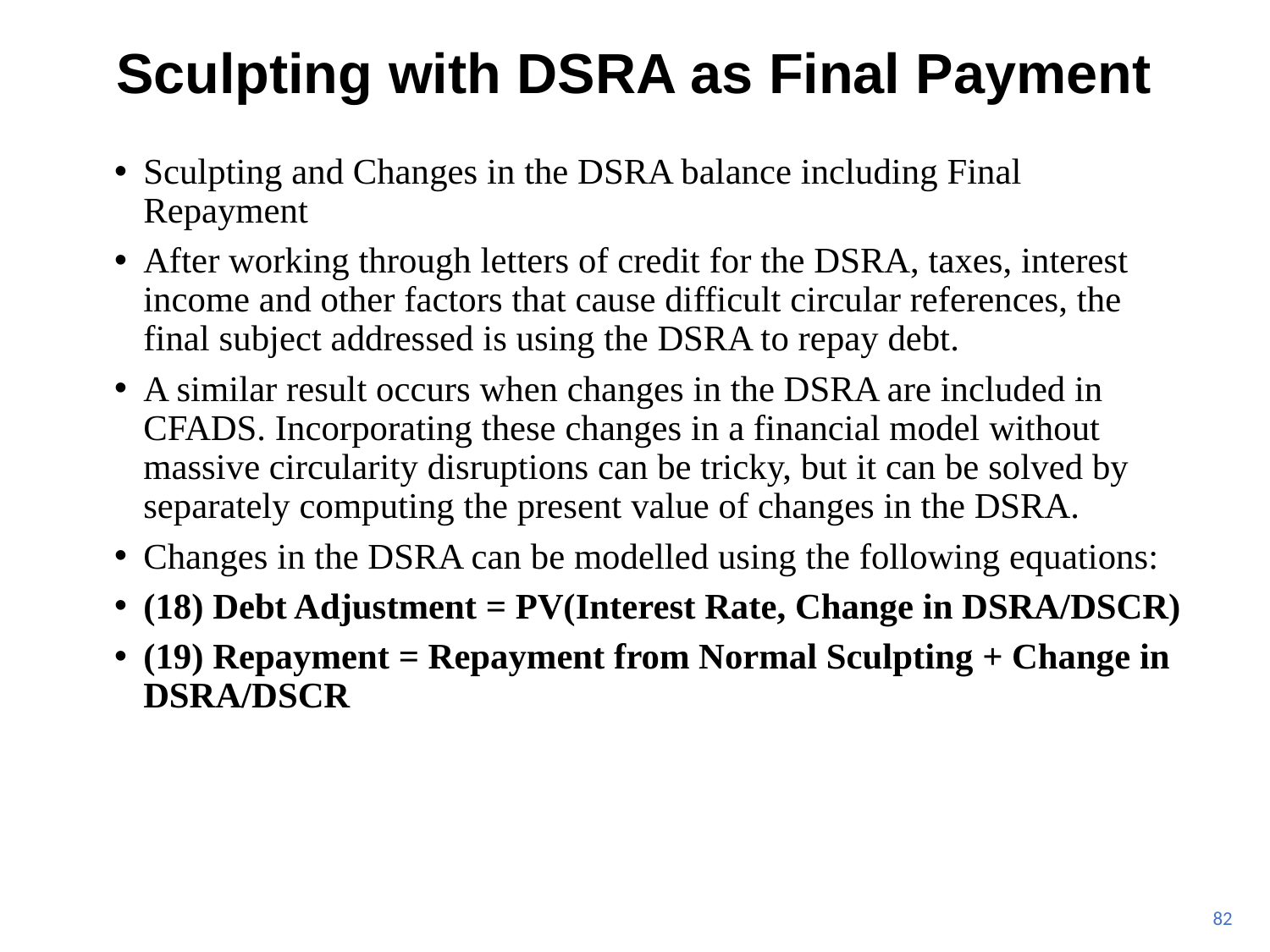

# Sculpting with DSRA as Final Payment
Sculpting and Changes in the DSRA balance including Final Repayment
After working through letters of credit for the DSRA, taxes, interest income and other factors that cause difficult circular references, the final subject addressed is using the DSRA to repay debt.
A similar result occurs when changes in the DSRA are included in CFADS. Incorporating these changes in a financial model without massive circularity disruptions can be tricky, but it can be solved by separately computing the present value of changes in the DSRA.
Changes in the DSRA can be modelled using the following equations:
(18) Debt Adjustment = PV(Interest Rate, Change in DSRA/DSCR)
(19) Repayment = Repayment from Normal Sculpting + Change in DSRA/DSCR

82